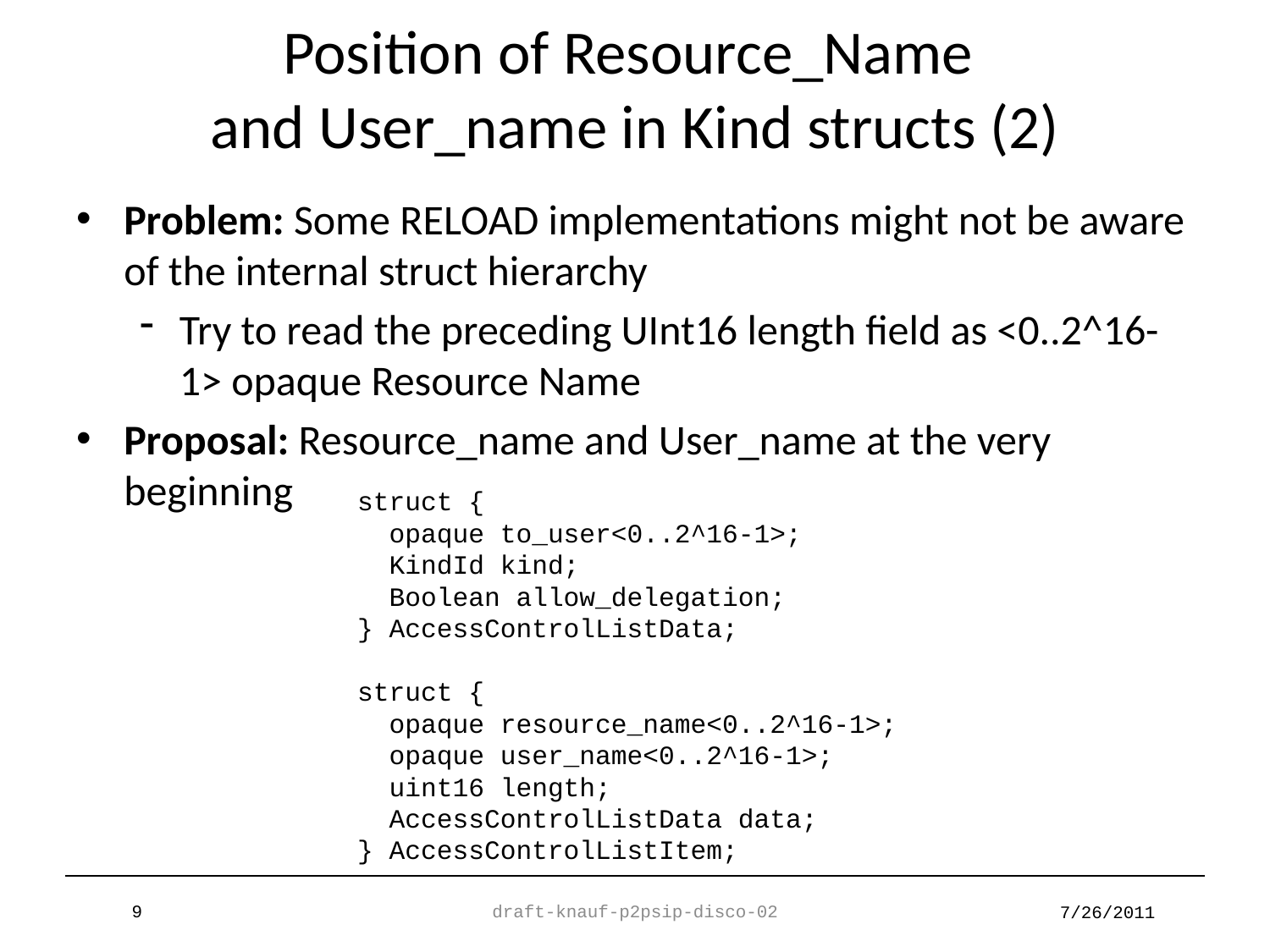

# Position of Resource_Name and User_name in Kind structs (2)
Problem: Some RELOAD implementations might not be aware of the internal struct hierarchy
Try to read the preceding UInt16 length field as <0..2^16-1> opaque Resource Name
Proposal: Resource_name and User_name at the very beginning

struct {
  opaque to_user<0..2^16-1>;
  KindId kind;
  Boolean allow_delegation;
} AccessControlListData;

struct {
  opaque resource_name<0..2^16-1>;
  opaque user_name<0..2^16-1>;
  uint16 length;
  AccessControlListData data;
} AccessControlListItem;
9
draft-knauf-p2psip-disco-02
7/26/2011